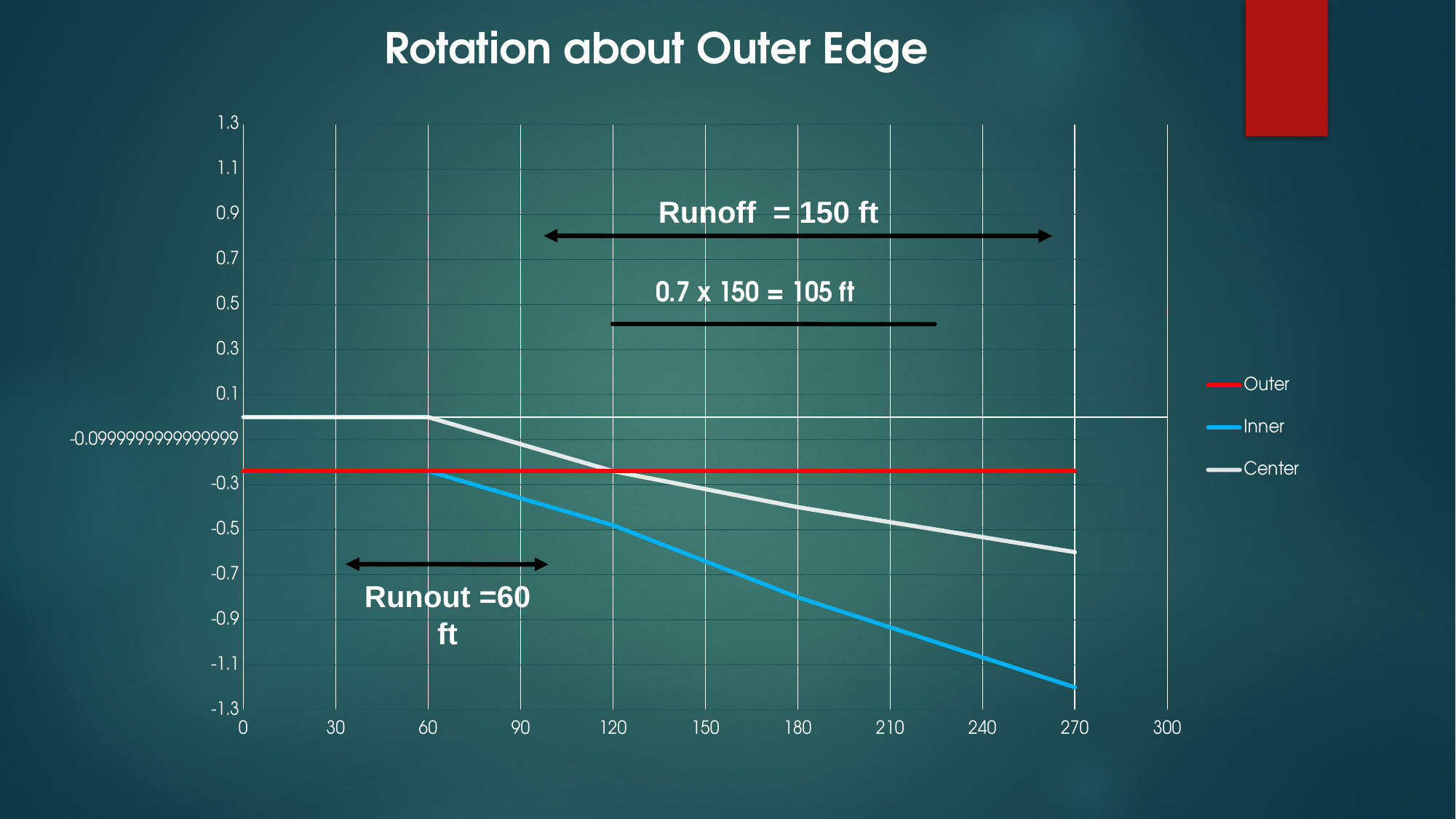

Rotation about Outer Edge

### Chart

| Category | Outer | Inner | Center |
|---|---|---|---|
Runoff  = 150 ft
Runout =60 ft